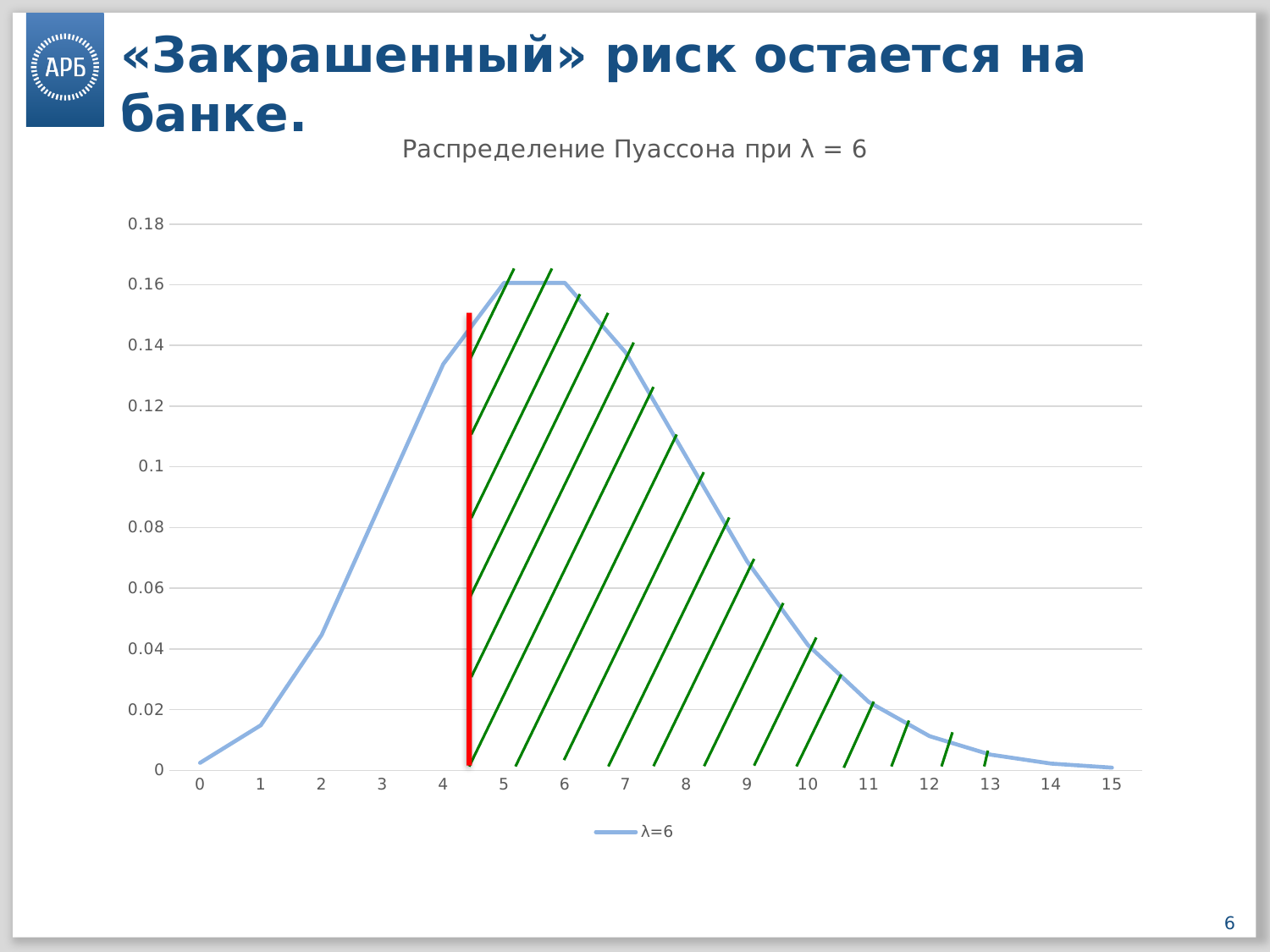

# «Закрашенный» риск остается на банке.

### Chart: Распределение Пуассона при λ = 6

| Category | λ=6 |
|---|---|
| 0 | 0.0024787521791779293 |
| 1 | 0.014872513075067576 |
| 2 | 0.04461753922520273 |
| 3 | 0.08923507845040546 |
| 4 | 0.1338526176756082 |
| 5 | 0.16062314121072982 |
| 6 | 0.16062314121072982 |
| 7 | 0.13767697818062555 |
| 8 | 0.10325773363546917 |
| 9 | 0.06883848909031279 |
| 10 | 0.041303093454187666 |
| 11 | 0.022528960065920544 |
| 12 | 0.011264480032960274 |
| 13 | 0.005198990784443203 |
| 14 | 0.0022281389076185157 |
| 15 | 0.0008912555630474061 |
6